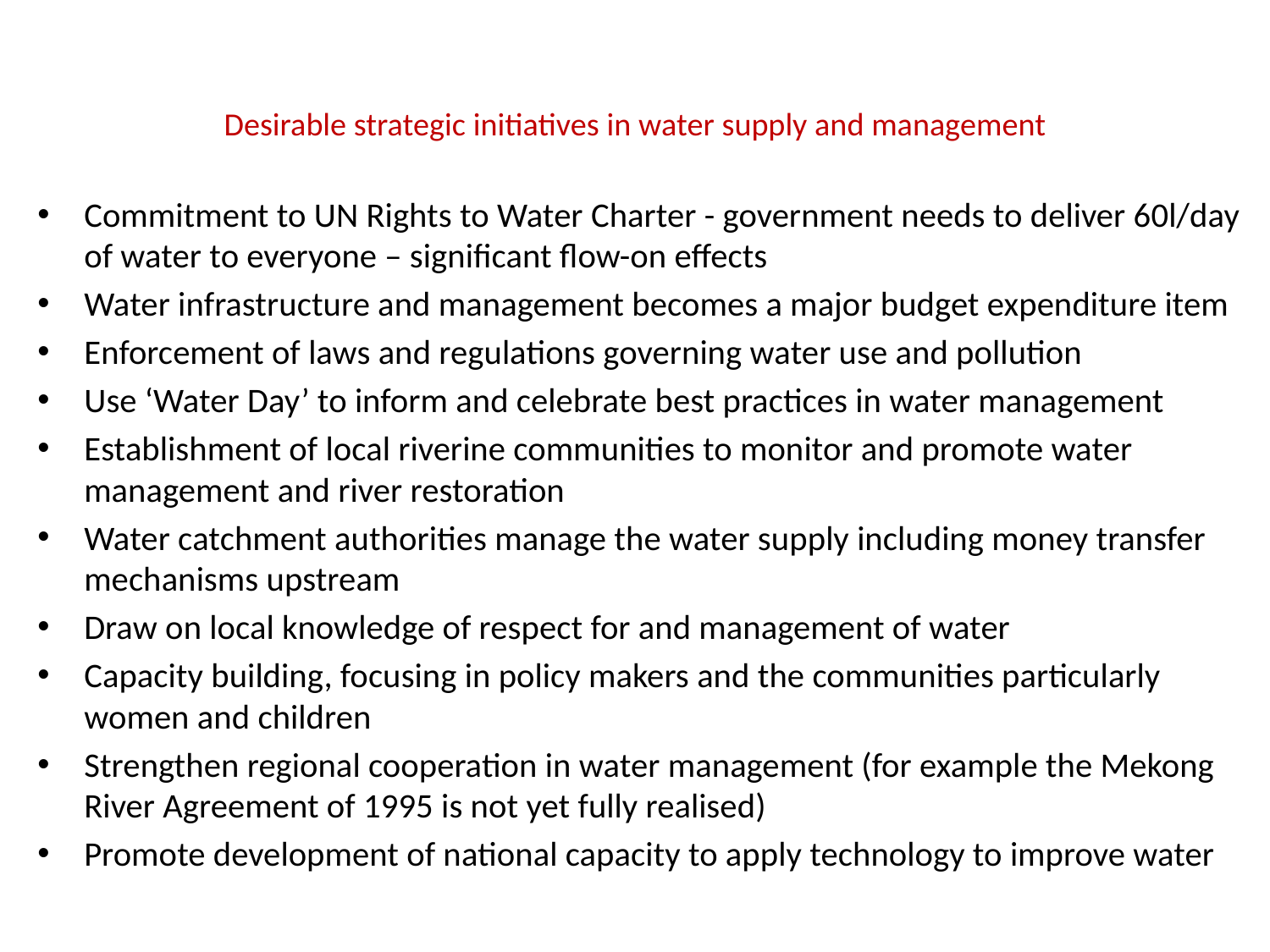

# Desirable strategic initiatives in water supply and management
Commitment to UN Rights to Water Charter - government needs to deliver 60l/day of water to everyone – significant flow-on effects
Water infrastructure and management becomes a major budget expenditure item
Enforcement of laws and regulations governing water use and pollution
Use ‘Water Day’ to inform and celebrate best practices in water management
Establishment of local riverine communities to monitor and promote water management and river restoration
Water catchment authorities manage the water supply including money transfer mechanisms upstream
Draw on local knowledge of respect for and management of water
Capacity building, focusing in policy makers and the communities particularly women and children
Strengthen regional cooperation in water management (for example the Mekong River Agreement of 1995 is not yet fully realised)
Promote development of national capacity to apply technology to improve water